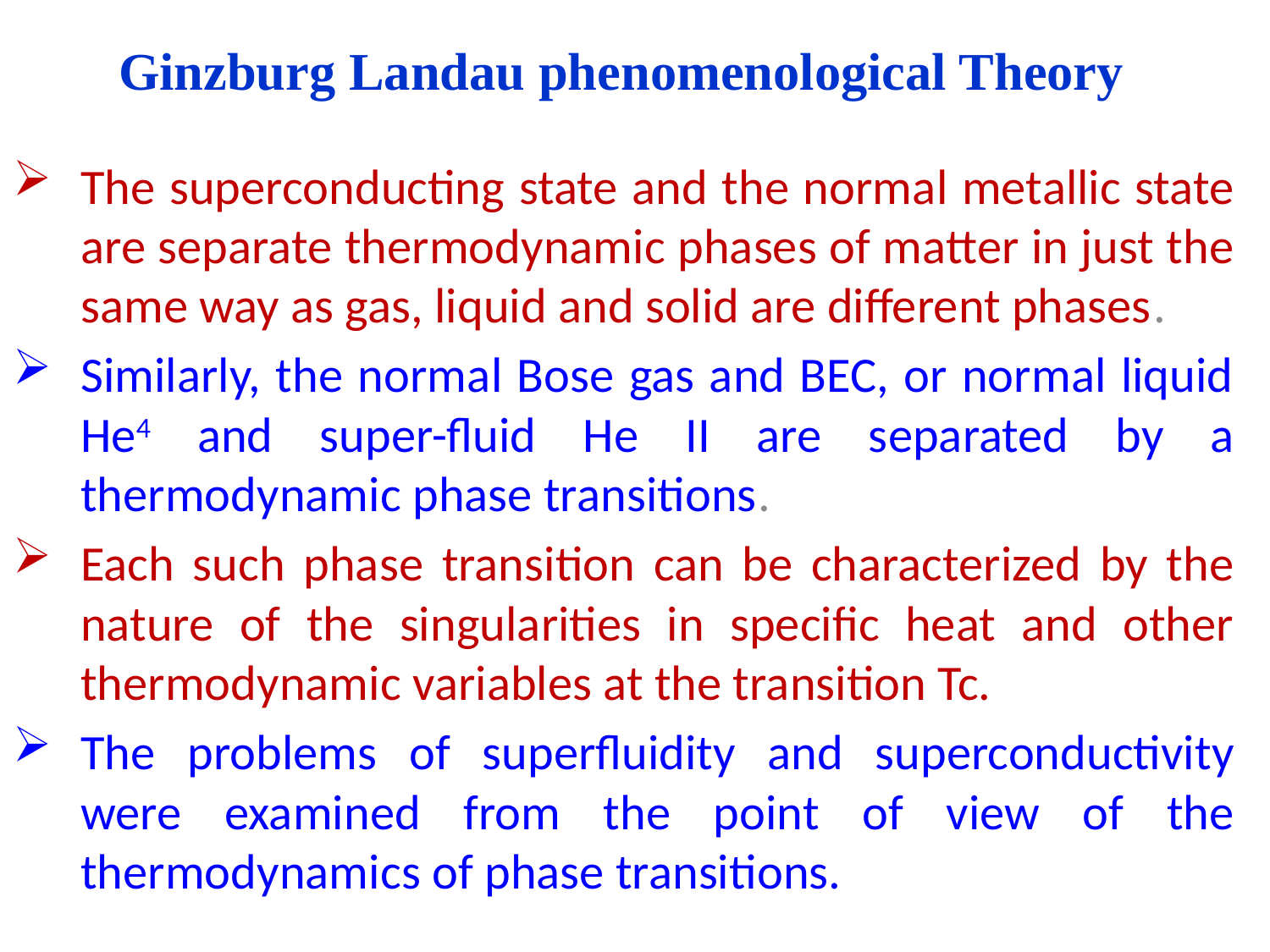

# Ginzburg Landau phenomenological Theory
The superconducting state and the normal metallic state are separate thermodynamic phases of matter in just the same way as gas, liquid and solid are different phases.
Similarly, the normal Bose gas and BEC, or normal liquid He4 and super-fluid He II are separated by a thermodynamic phase transitions.
Each such phase transition can be characterized by the nature of the singularities in specific heat and other thermodynamic variables at the transition Tc.
The problems of superfluidity and superconductivity were examined from the point of view of the thermodynamics of phase transitions.